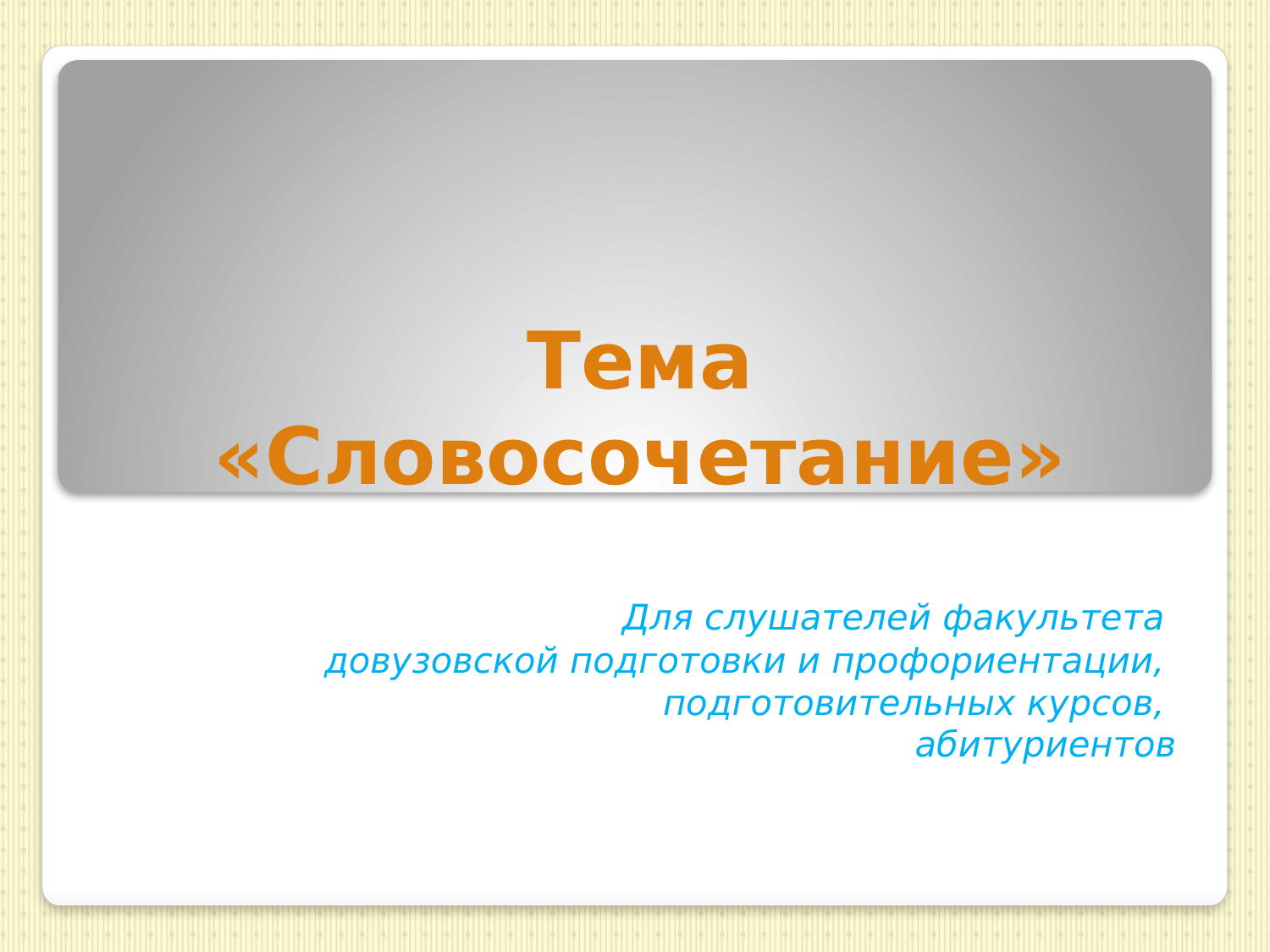

# Тема «Словосочетание»
Для слушателей факультета
довузовской подготовки и профориентации,
подготовительных курсов,
абитуриентов